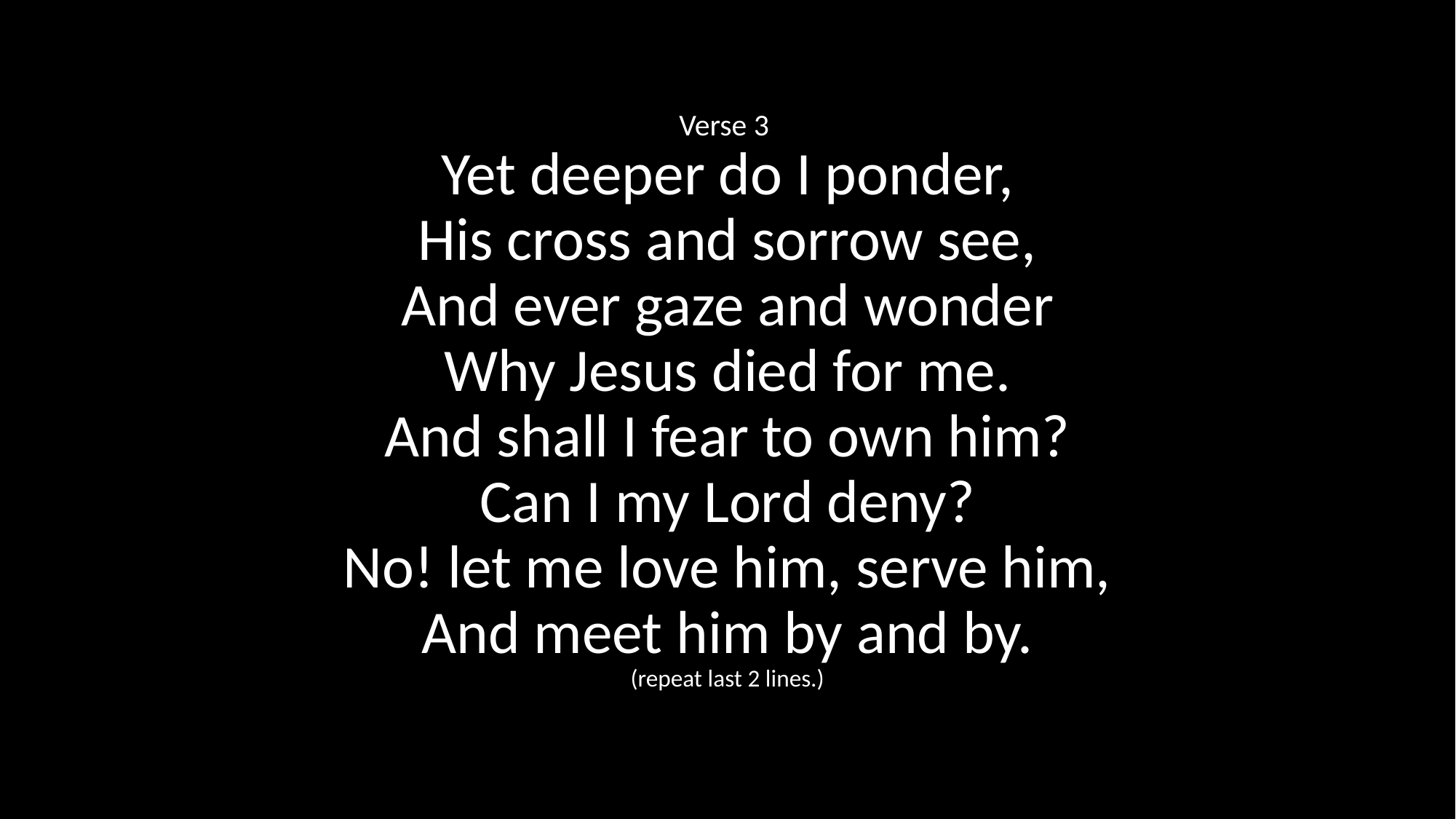

Verse 3
Yet deeper do I ponder,
His cross and sorrow see,
And ever gaze and wonder
Why Jesus died for me.
And shall I fear to own him?
Can I my Lord deny?
No! let me love him, serve him,
And meet him by and by.
(repeat last 2 lines.)